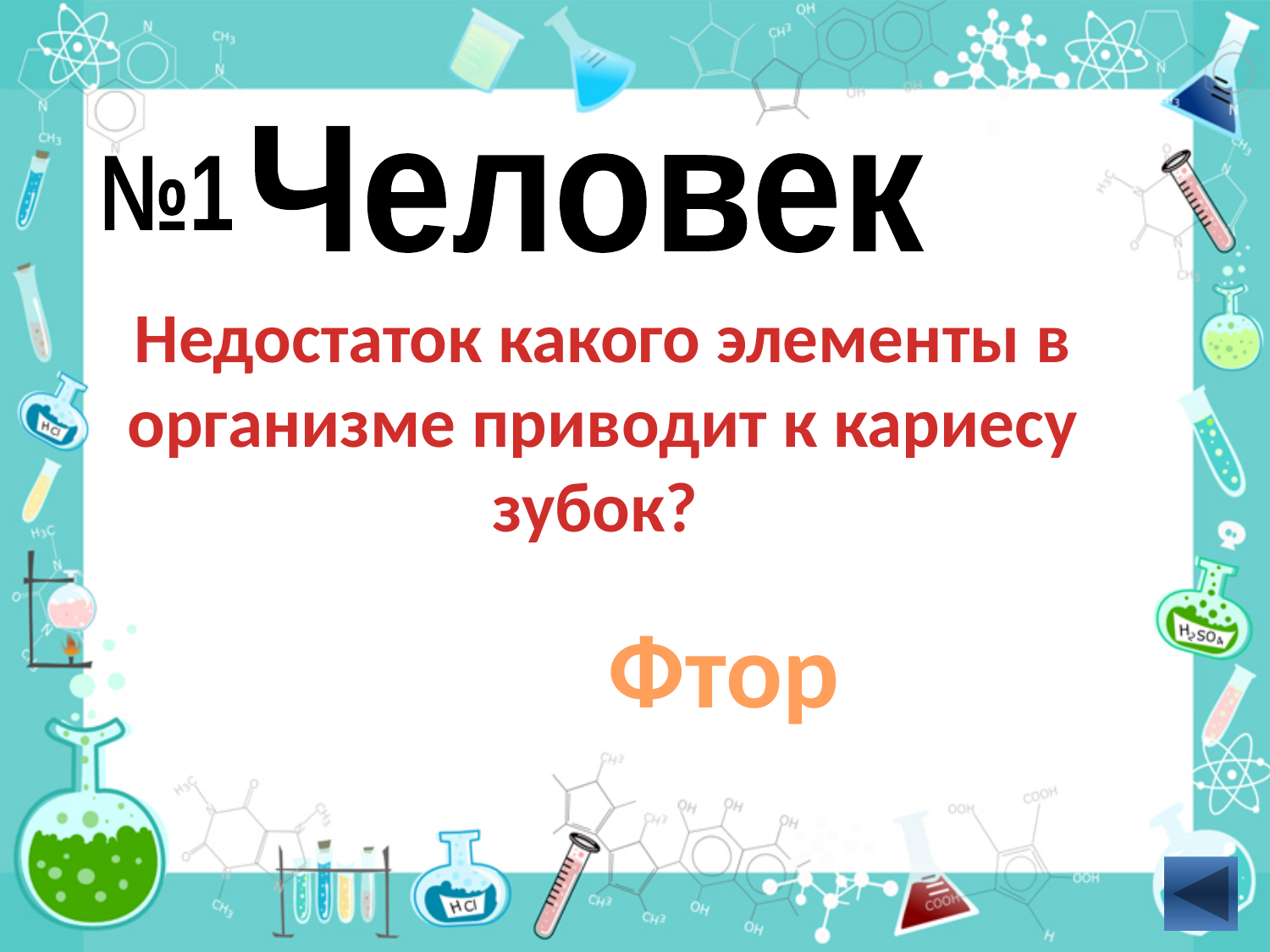

Человек
№1
Недостаток какого элементы в организме приводит к кариесу зубок?
Фтор